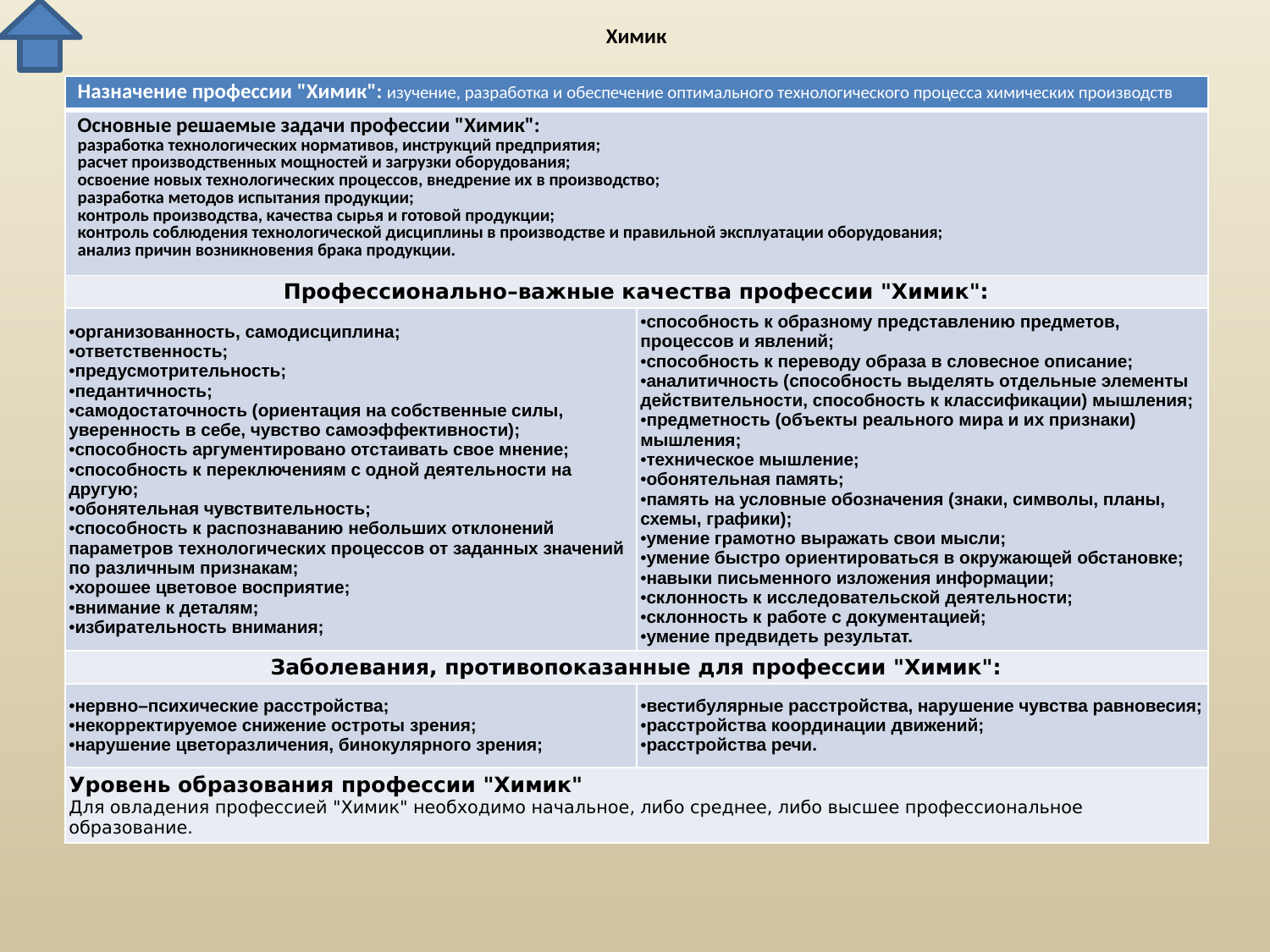

# Химик
| Назначение профессии "Химик": изучение, разработка и обеспечение оптимального технологического процесса химических производств |  |
| --- | --- |
| Основные решаемые задачи профессии "Химик": разработка технологических нормативов, инструкций предприятия; расчет производственных мощностей и загрузки оборудования; освоение новых технологических процессов, внедрение их в производство; разработка методов испытания продукции; контроль производства, качества сырья и готовой продукции; контроль соблюдения технологической дисциплины в производстве и правильной эксплуатации оборудования; анализ причин возникновения брака продукции. |  |
| Профессионально–важные качества профессии "Химик": |  |
| организованность, самодисциплина; ответственность; предусмотрительность; педантичность; самодостаточность (ориентация на собственные силы, уверенность в себе, чувство самоэффективности); способность аргументировано отстаивать свое мнение; способность к переключениям с одной деятельности на другую; обонятельная чувствительность; способность к распознаванию небольших отклонений параметров технологических процессов от заданных значений по различным признакам; хорошее цветовое восприятие; внимание к деталям; избирательность внимания; | способность к образному представлению предметов, процессов и явлений; способность к переводу образа в словесное описание; аналитичность (способность выделять отдельные элементы действительности, способность к классификации) мышления; предметность (объекты реального мира и их признаки) мышления; техническое мышление; обонятельная память; память на условные обозначения (знаки, символы, планы, схемы, графики); умение грамотно выражать свои мысли; умение быстро ориентироваться в окружающей обстановке; навыки письменного изложения информации; склонность к исследовательской деятельности; склонность к работе с документацией; умение предвидеть результат. |
| Заболевания, противопоказанные для профессии "Химик": |  |
| нервно–психические расстройства; некорректируемое снижение остроты зрения; нарушение цветоразличения, бинокулярного зрения; | вестибулярные расстройства, нарушение чувства равновесия; расстройства координации движений; расстройства речи. |
| Уровень образования профессии "Химик" Для овладения профессией "Химик" необходимо начальное, либо среднее, либо высшее профессиональное образование. |  |